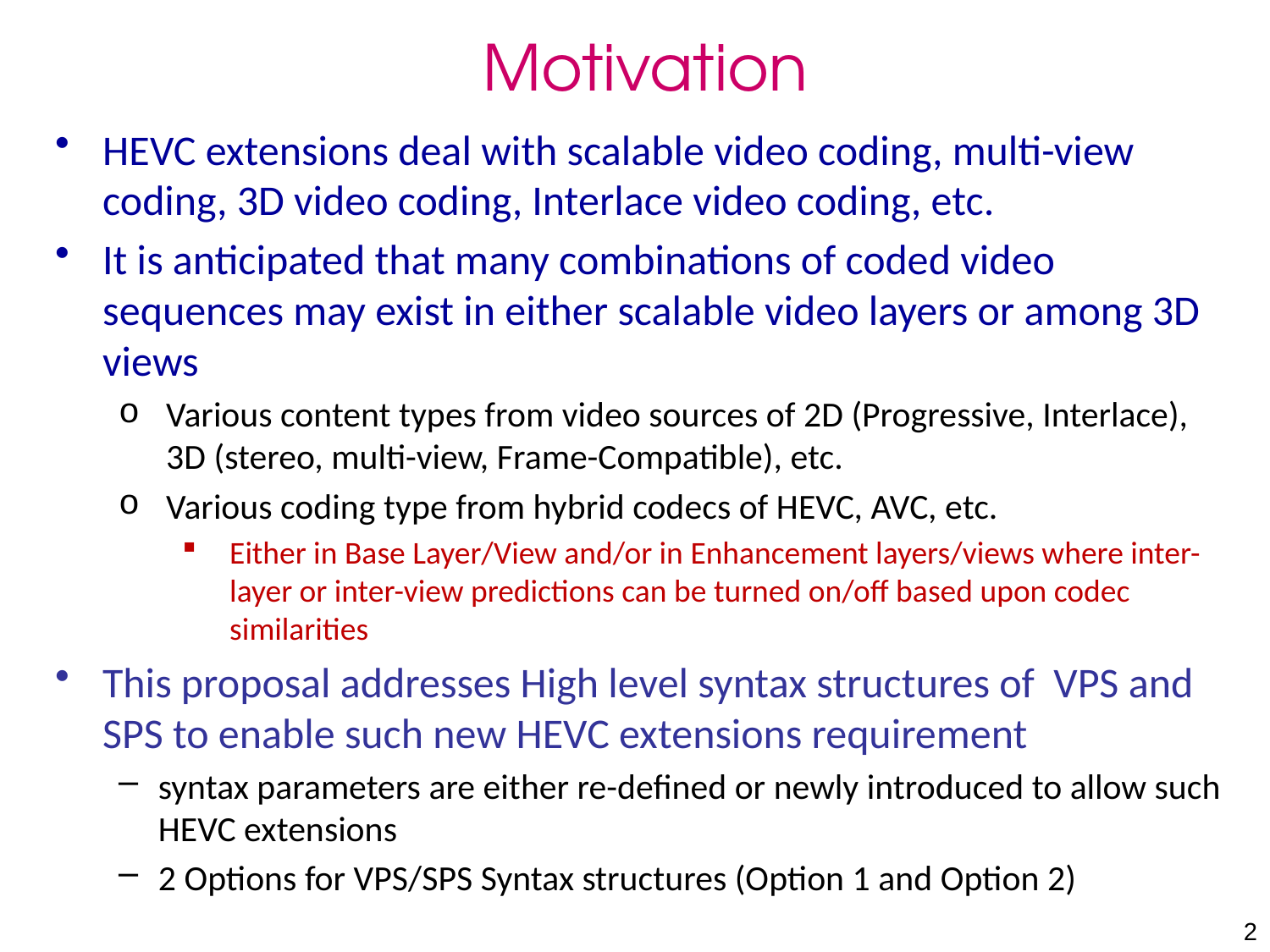

# Motivation
HEVC extensions deal with scalable video coding, multi-view coding, 3D video coding, Interlace video coding, etc.
It is anticipated that many combinations of coded video sequences may exist in either scalable video layers or among 3D views
Various content types from video sources of 2D (Progressive, Interlace), 3D (stereo, multi-view, Frame-Compatible), etc.
Various coding type from hybrid codecs of HEVC, AVC, etc.
Either in Base Layer/View and/or in Enhancement layers/views where inter-layer or inter-view predictions can be turned on/off based upon codec similarities
This proposal addresses High level syntax structures of  VPS and SPS to enable such new HEVC extensions requirement
syntax parameters are either re-defined or newly introduced to allow such HEVC extensions
2 Options for VPS/SPS Syntax structures (Option 1 and Option 2)
2